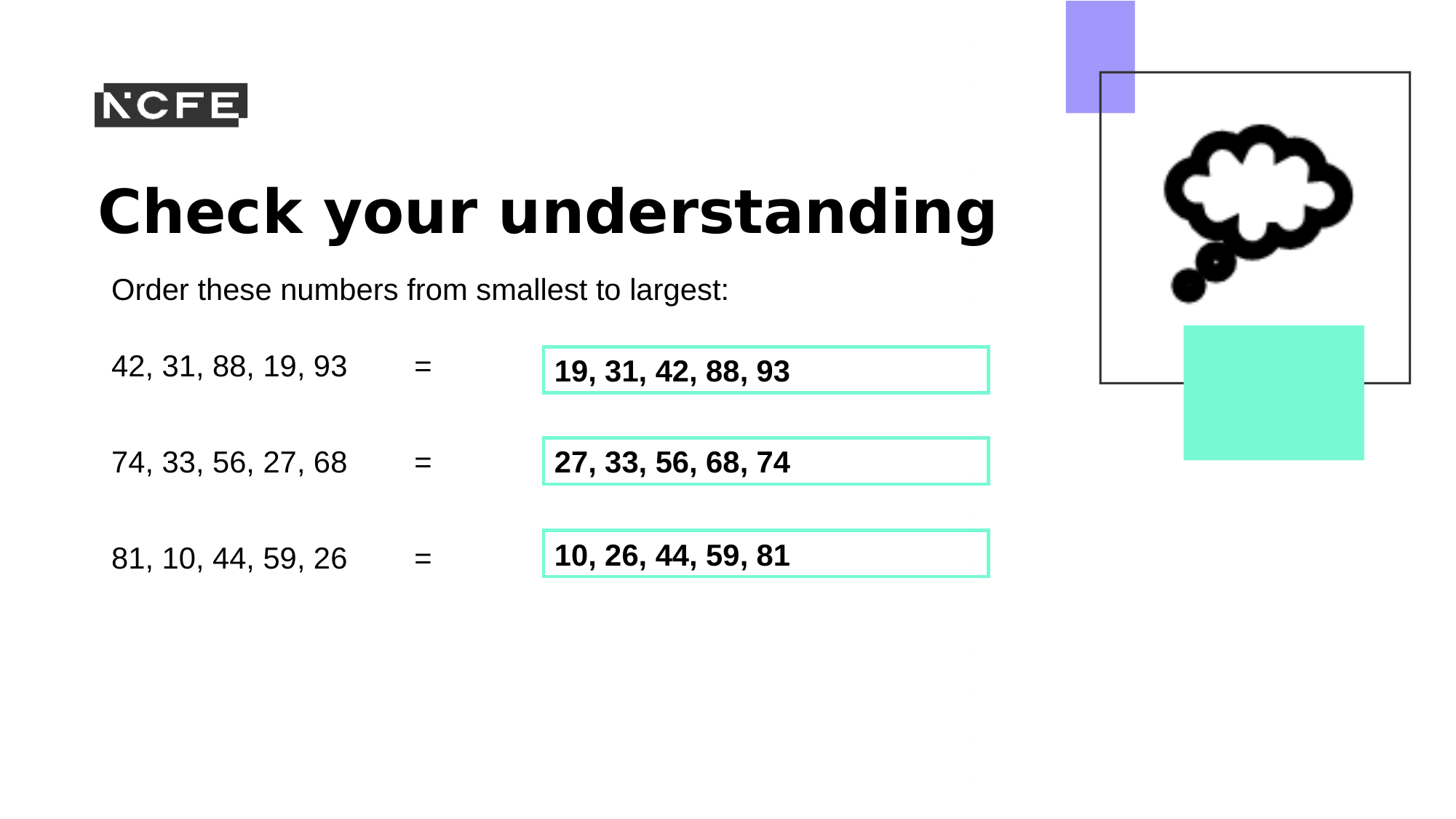

Order these numbers from smallest to largest:

42, 31, 88, 19, 93        =

74, 33, 56, 27, 68        =

81, 10, 44, 59, 26        =

19, 31, 42, 88, 93
27, 33, 56, 68, 74
10, 26, 44, 59, 81